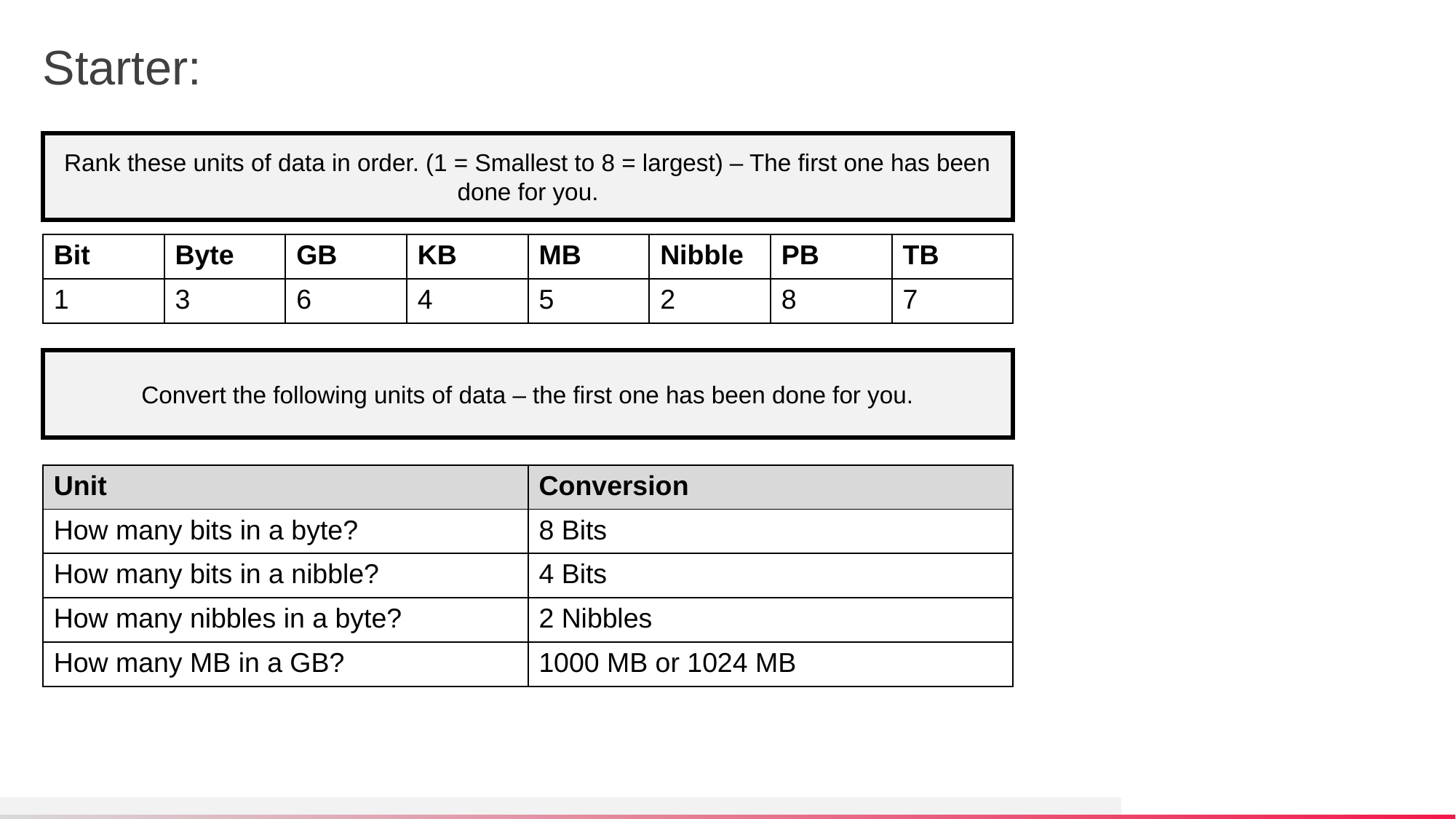

# Starter:
Rank these units of data in order. (1 = Smallest to 8 = largest) – The first one has been done for you.
| Bit | Byte | GB | KB | MB | Nibble | PB | TB |
| --- | --- | --- | --- | --- | --- | --- | --- |
| 1 | 3 | 6 | 4 | 5 | 2 | 8 | 7 |
Convert the following units of data – the first one has been done for you.
| Unit | Conversion |
| --- | --- |
| How many bits in a byte? | 8 Bits |
| How many bits in a nibble? | 4 Bits |
| How many nibbles in a byte? | 2 Nibbles |
| How many MB in a GB? | 1000 MB or 1024 MB |